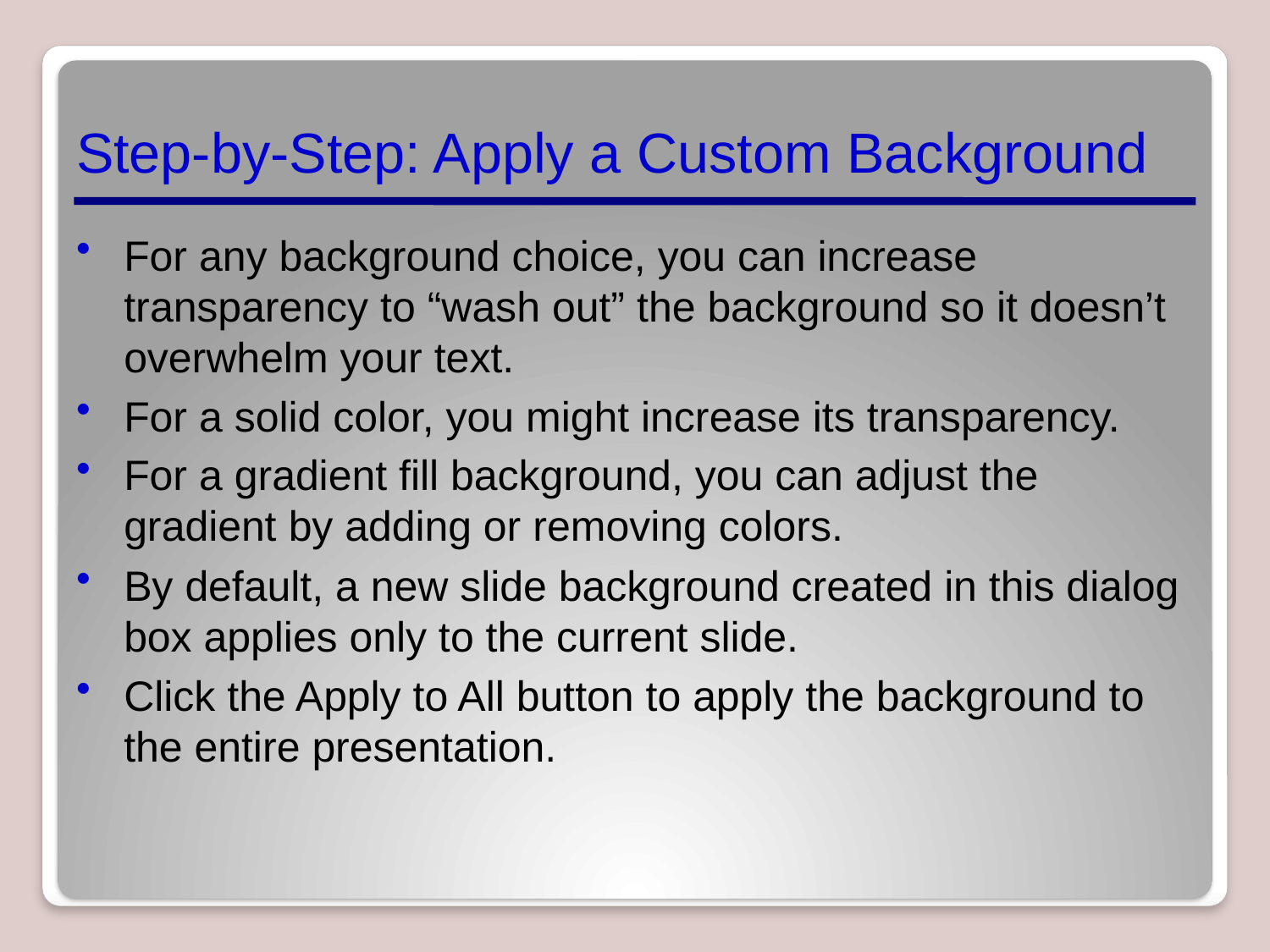

# Step-by-Step: Apply a Custom Background
For any background choice, you can increase transparency to “wash out” the background so it doesn’t overwhelm your text.
For a solid color, you might increase its transparency.
For a gradient fill background, you can adjust the gradient by adding or removing colors.
By default, a new slide background created in this dialog box applies only to the current slide.
Click the Apply to All button to apply the background to the entire presentation.